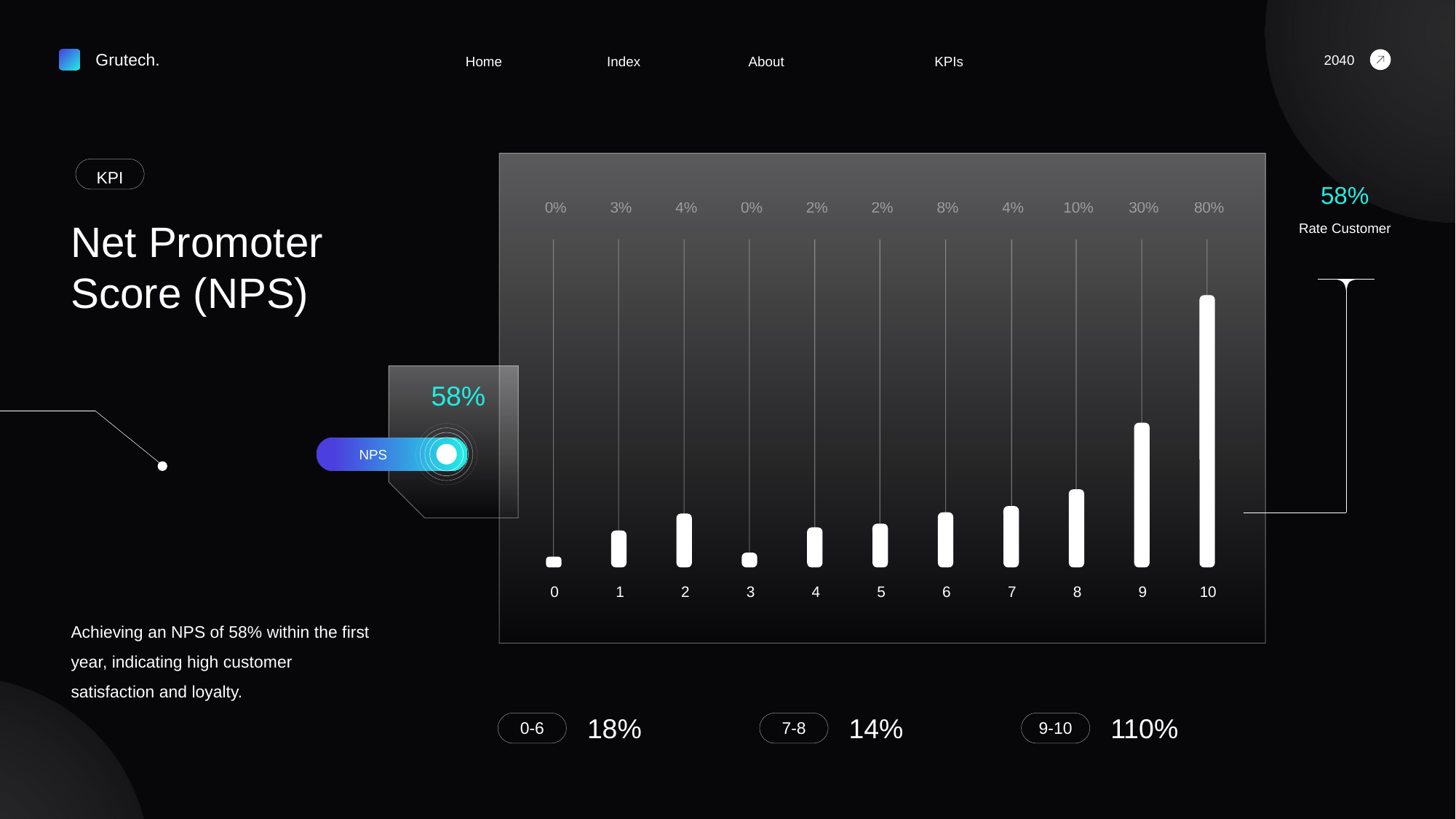

Grutech.
2040
About
Home
Index
KPIs

KPI

58%
0%
3%
4%
0%
2%
2%
8%
4%
10%
30%
80%
Net Promoter
Score (NPS)
Rate Customer

58%

NPS

0
1
2
3
4
5
6
7
8
9
10
Achieving an NPS of 58% within the first
year, indicating high customer
satisfaction and loyalty.

18%
14%
110%
0-6
7-8
9-10